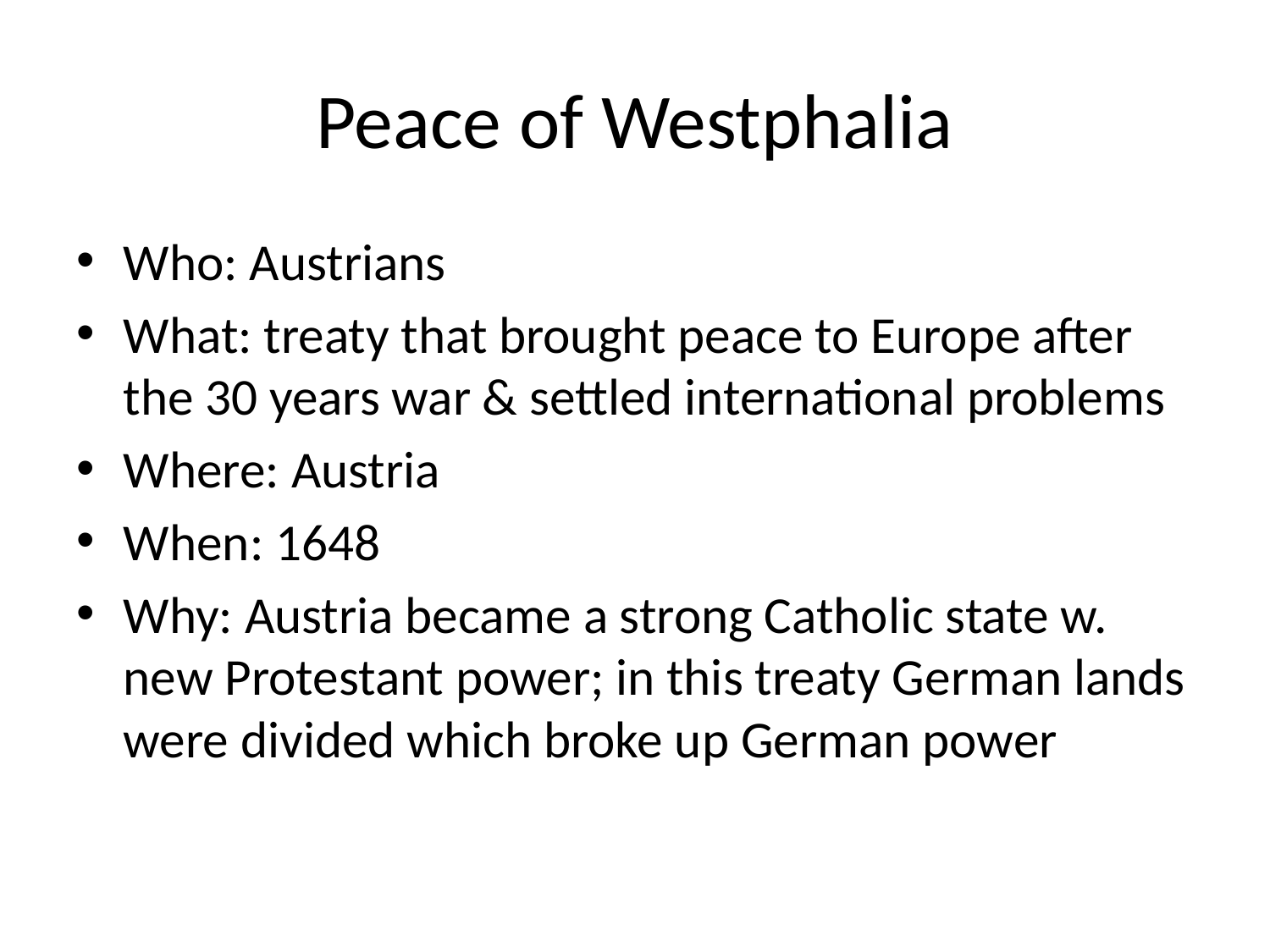

# Peace of Westphalia
Who: Austrians
What: treaty that brought peace to Europe after the 30 years war & settled international problems
Where: Austria
When: 1648
Why: Austria became a strong Catholic state w. new Protestant power; in this treaty German lands were divided which broke up German power